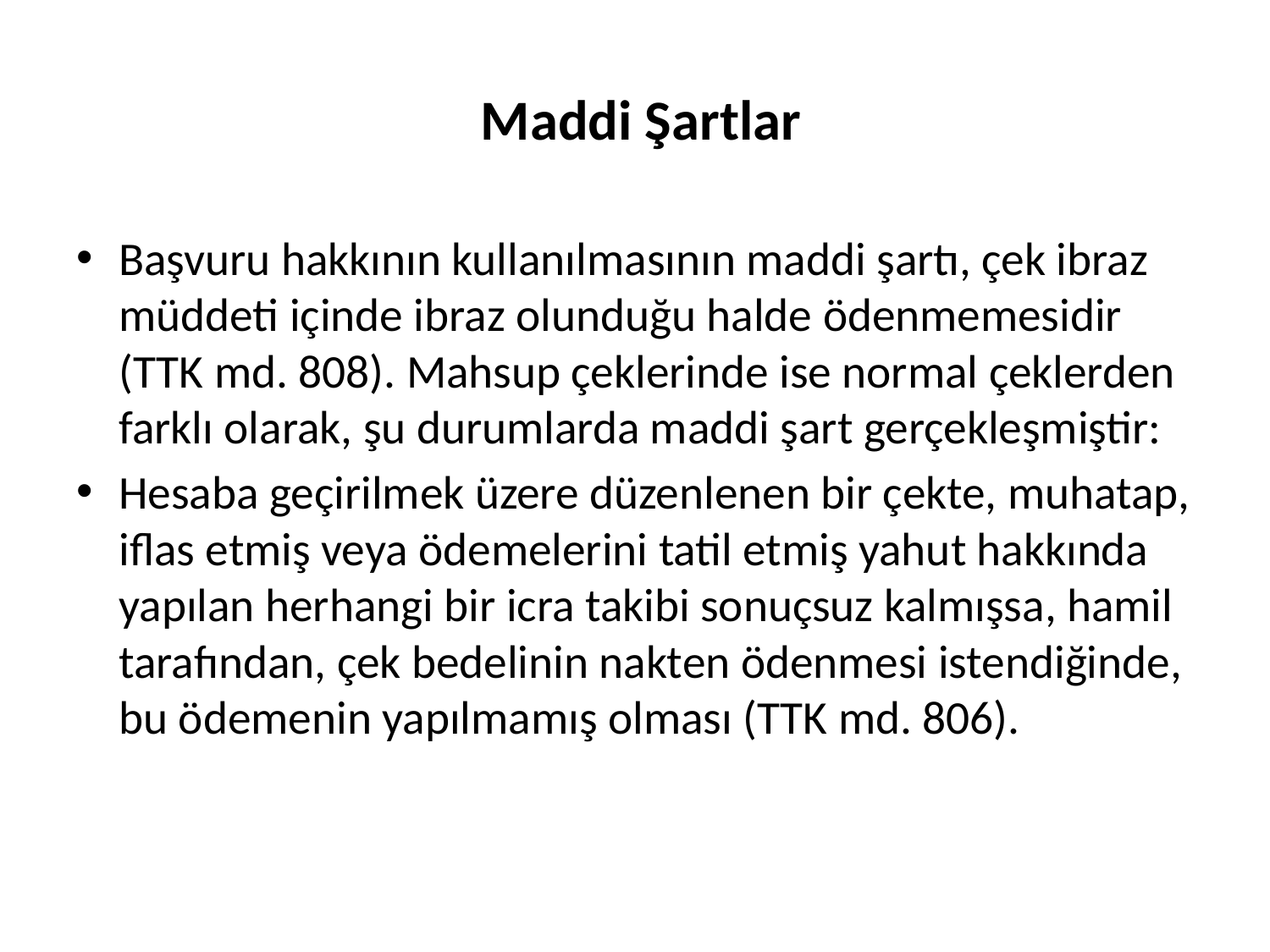

# Maddi Şartlar
Başvuru hakkının kullanılmasının maddi şartı, çek ibraz müddeti içinde ibraz olunduğu halde ödenmemesidir (TTK md. 808). Mahsup çeklerinde ise normal çeklerden farklı olarak, şu durumlarda maddi şart gerçekleşmiştir:
Hesaba geçirilmek üzere düzenlenen bir çekte, muhatap, iflas etmiş veya ödemelerini tatil etmiş yahut hakkında yapılan herhangi bir icra takibi sonuçsuz kalmışsa, hamil tarafından, çek bedelinin nakten ödenmesi istendiğinde, bu ödemenin yapılmamış olması (TTK md. 806).